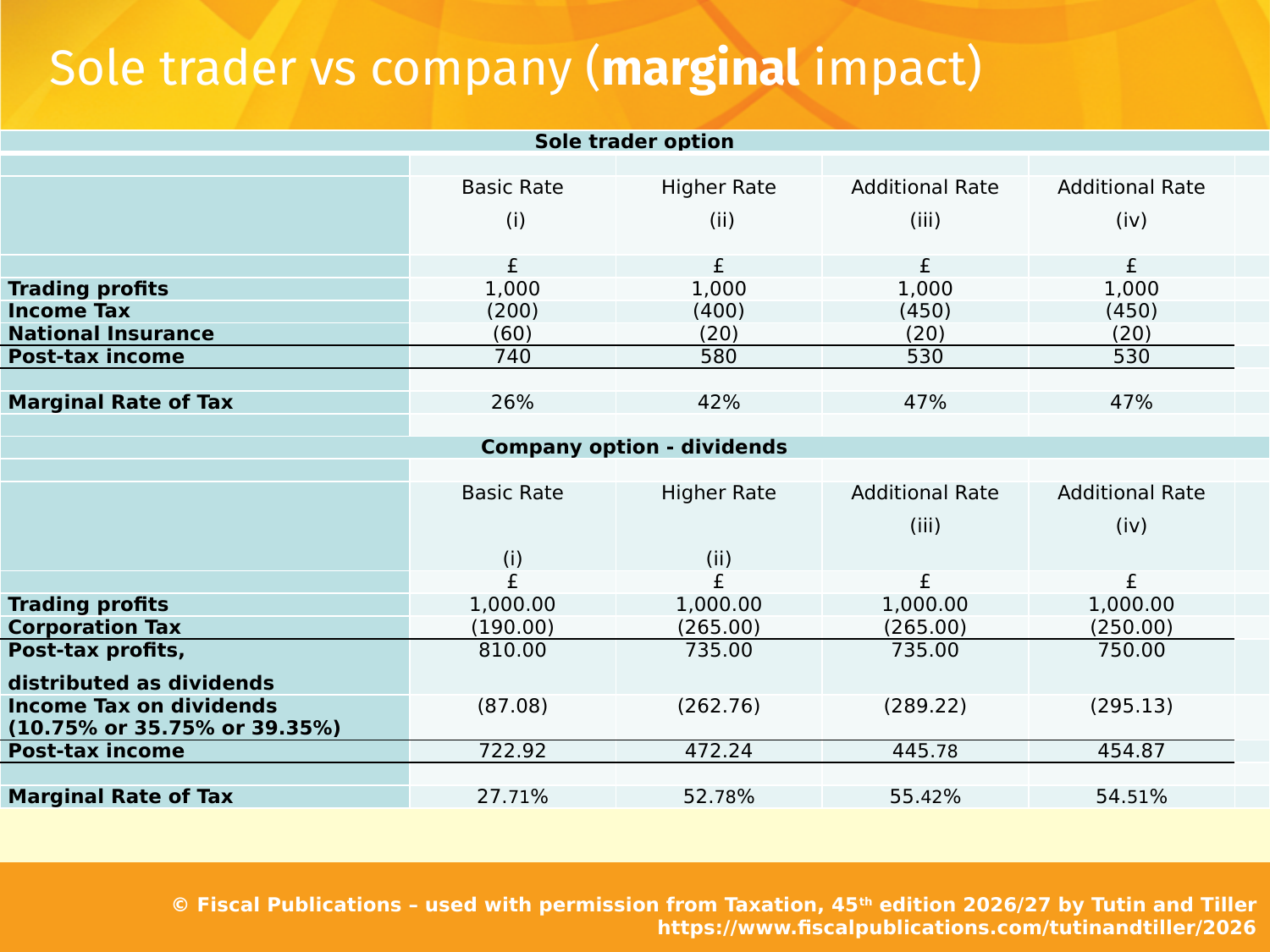

# Sole trader vs company (marginal impact)
| Sole trader option |  |  |  |  |  |
| --- | --- | --- | --- | --- | --- |
|  |  |  |  |  |  |
|  | Basic Rate  (i) | Higher Rate  (ii) | Additional Rate (iii) | Additional Rate (iv) |  |
|  | £ | £ | £ | £ |  |
| Trading profits | 1,000 | 1,000 | 1,000 | 1,000 |  |
| Income Tax | (200) | (400) | (450) | (450) |  |
| National Insurance | (60) | (20) | (20) | (20) |  |
| Post-tax income | 740 | 580 | 530 | 530 |  |
|  |  |  |  |  |  |
| Marginal Rate of Tax | 26% | 42% | 47% | 47% |  |
|  |  |  |  |  |  |
| Company option - dividends |  |  |  |  |  |
|  |  |  |  |  |  |
|  | Basic Rate   (i) | Higher Rate   (ii) | Additional Rate (iii) | Additional Rate (iv) |  |
|  | £ | £ | £ | £ |  |
| Trading profits | 1,000.00 | 1,000.00 | 1,000.00 | 1,000.00 |  |
| Corporation Tax | (190.00) | (265.00) | (265.00) | (250.00) |  |
| Post-tax profits, distributed as dividends | 810.00 | 735.00 | 735.00 | 750.00 |  |
| Income Tax on dividends (10.75% or 35.75% or 39.35%) | (87.08) | (262.76) | (289.22) | (295.13) |  |
| Post-tax income | 722.92 | 472.24 | 445.78 | 454.87 |  |
|  |  |  |  |  |  |
| Marginal Rate of Tax | 27.71% | 52.78% | 55.42% | 54.51% |  |